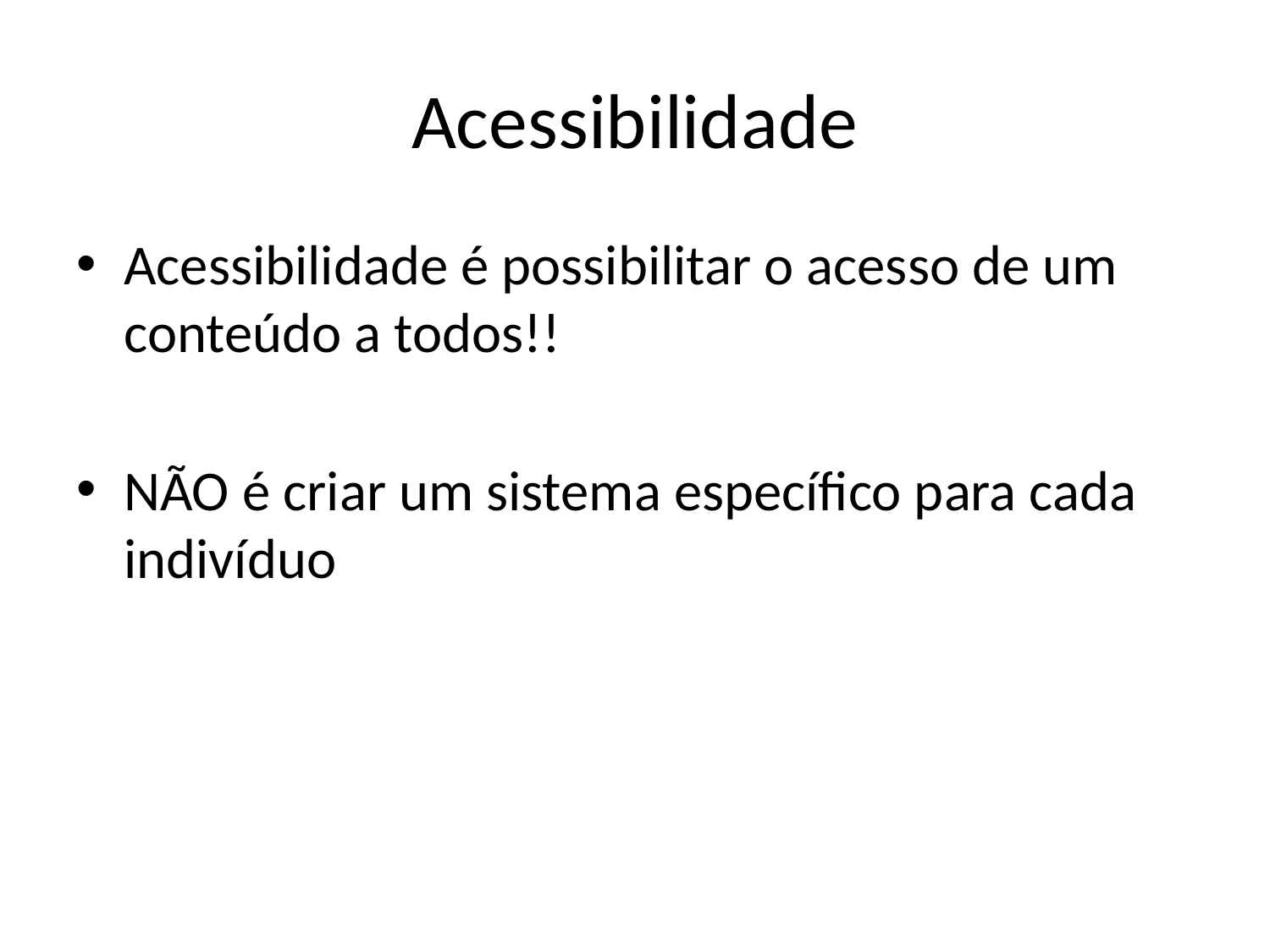

# Acessibilidade
Acessibilidade é possibilitar o acesso de um conteúdo a todos!!

NÃO é criar um sistema específico para cada indivíduo